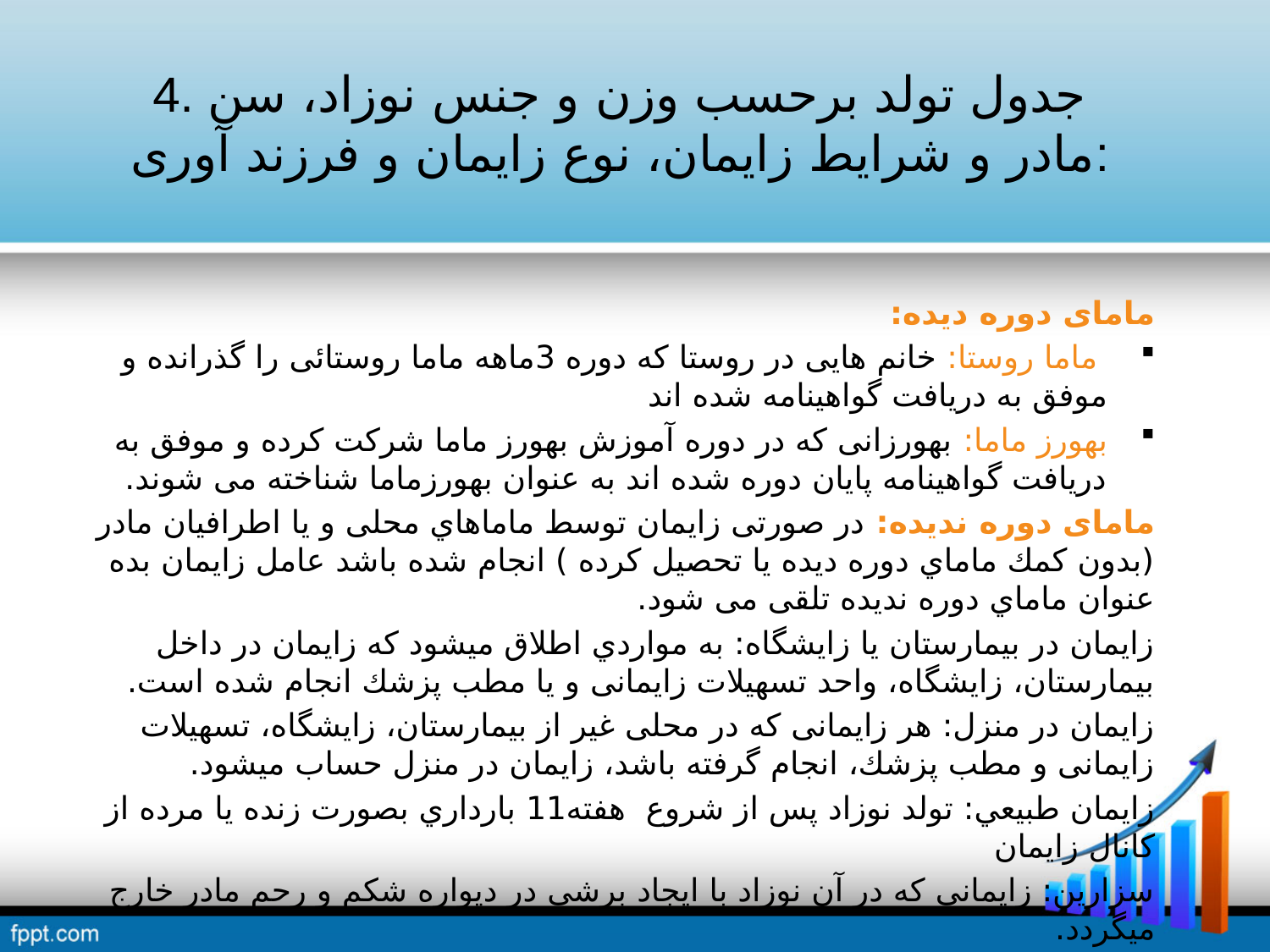

4. جدول تولد برحسب وزن و جنس نوزاد، سن مادر و شرایط زایمان، نوع زایمان و فرزند آوری:
مامای دوره دیده:
 ماما روستا: خانم هایی در روستا كه دوره 3ماهه ماما روستائی را گذرانده و موفق به دریافت گواهينامه شده اند
بهورز ماما: بهورزانی كه در دوره آموزش بهورز ماما شركت كرده و موفق به دریافت گواهينامه پایان دوره شده اند به عنوان بهورزماما شناخته می شوند.
مامای دوره ندیده: در صورتی زایمان توسط ماماهاي محلی و یا اطرافيان مادر (بدون كمك ماماي دوره دیده یا تحصيل کرده ) انجام شده باشد عامل زایمان بده عنوان ماماي دوره ندیده تلقی می شود.
زایمان در بيمارستان یا زایشگاه: به مواردي اطلاق میشود كه زایمان در داخل بيمارستان، زایشگاه، واحد تسهيلات زایمانی و یا مطب پزشك انجام شده است.
زایمان در منزل: هر زایمانی كه در محلی غير از بيمارستان، زایشگاه، تسهيلات زایمانی و مطب پزشك، انجام گرفته باشد، زایمان در منزل حساب میشود.
زایمان طبيعي: تولد نوزاد پس از شروع  هفته11 بارداري بصورت زنده یا مرده از كانال زایمان
سزارین: زایمانی كه در آن نوزاد با ایجاد برشی در دیواره شکم و رحم مادر خارج میگردد.